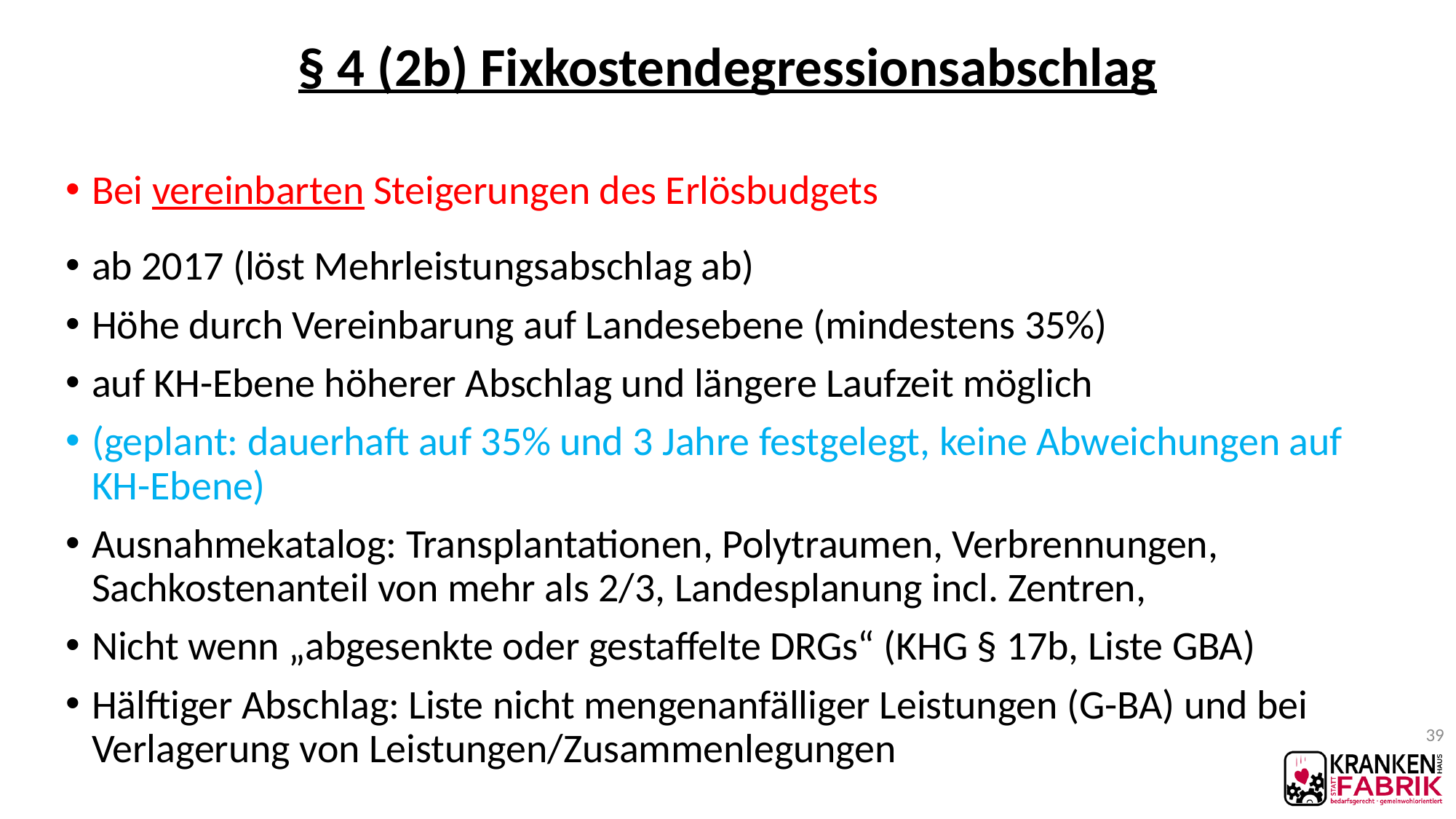

# § 4 (2b) Fixkostendegressionsabschlag
Bei vereinbarten Steigerungen des Erlösbudgets
ab 2017 (löst Mehrleistungsabschlag ab)
Höhe durch Vereinbarung auf Landesebene (mindestens 35%)
auf KH-Ebene höherer Abschlag und längere Laufzeit möglich
(geplant: dauerhaft auf 35% und 3 Jahre festgelegt, keine Abweichungen auf KH-Ebene)
Ausnahmekatalog: Transplantationen, Polytraumen, Verbrennungen, Sachkostenanteil von mehr als 2/3, Landesplanung incl. Zentren,
Nicht wenn „abgesenkte oder gestaffelte DRGs“ (KHG § 17b, Liste GBA)
Hälftiger Abschlag: Liste nicht mengenanfälliger Leistungen (G-BA) und bei Verlagerung von Leistungen/Zusammenlegungen
39